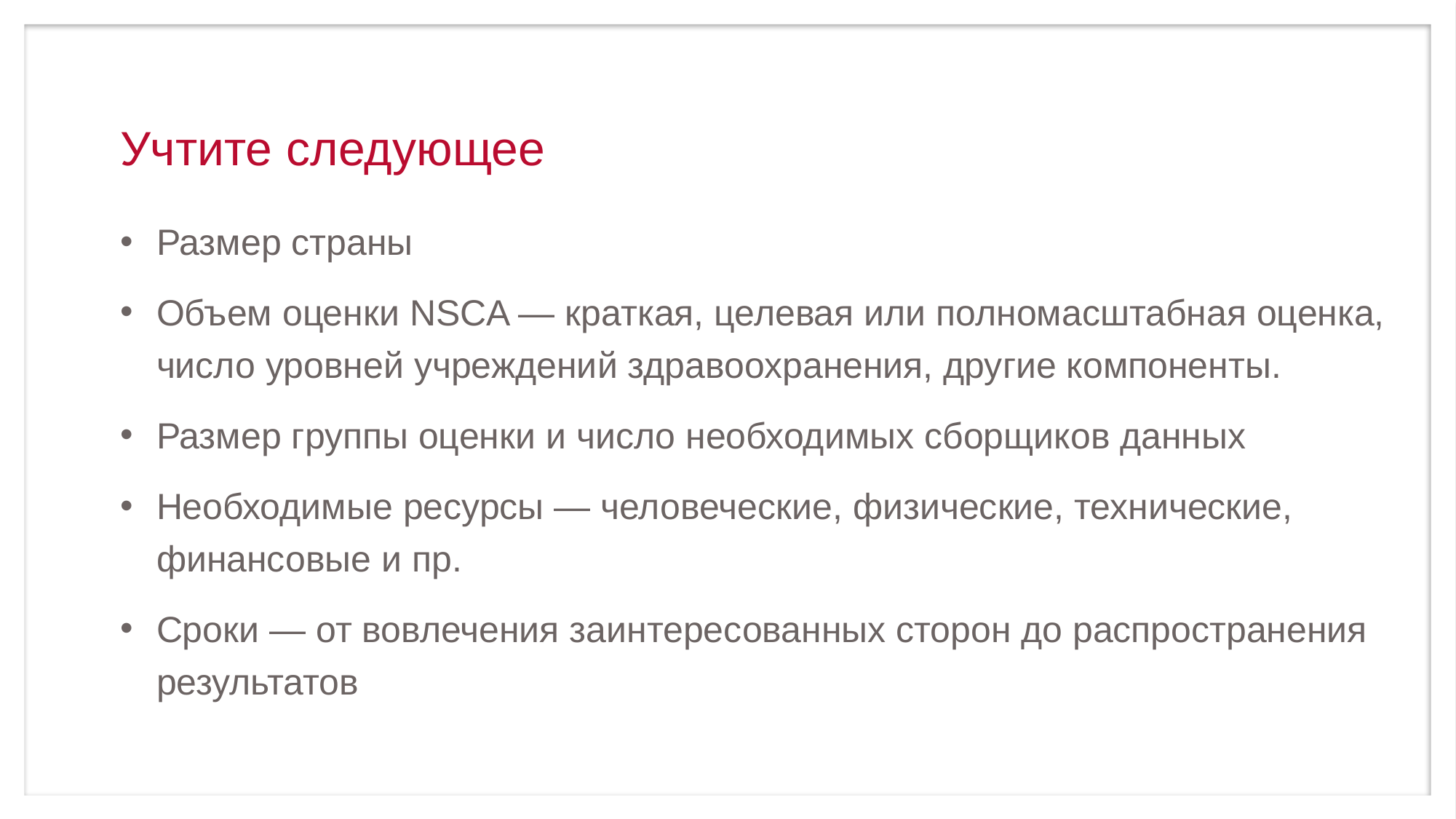

# Учтите следующее
Размер страны
Объем оценки NSCA ― краткая, целевая или полномасштабная оценка, число уровней учреждений здравоохранения, другие компоненты.
Размер группы оценки и число необходимых сборщиков данных
Необходимые ресурсы ― человеческие, физические, технические, финансовые и пр.
Сроки ― от вовлечения заинтересованных сторон до распространения результатов